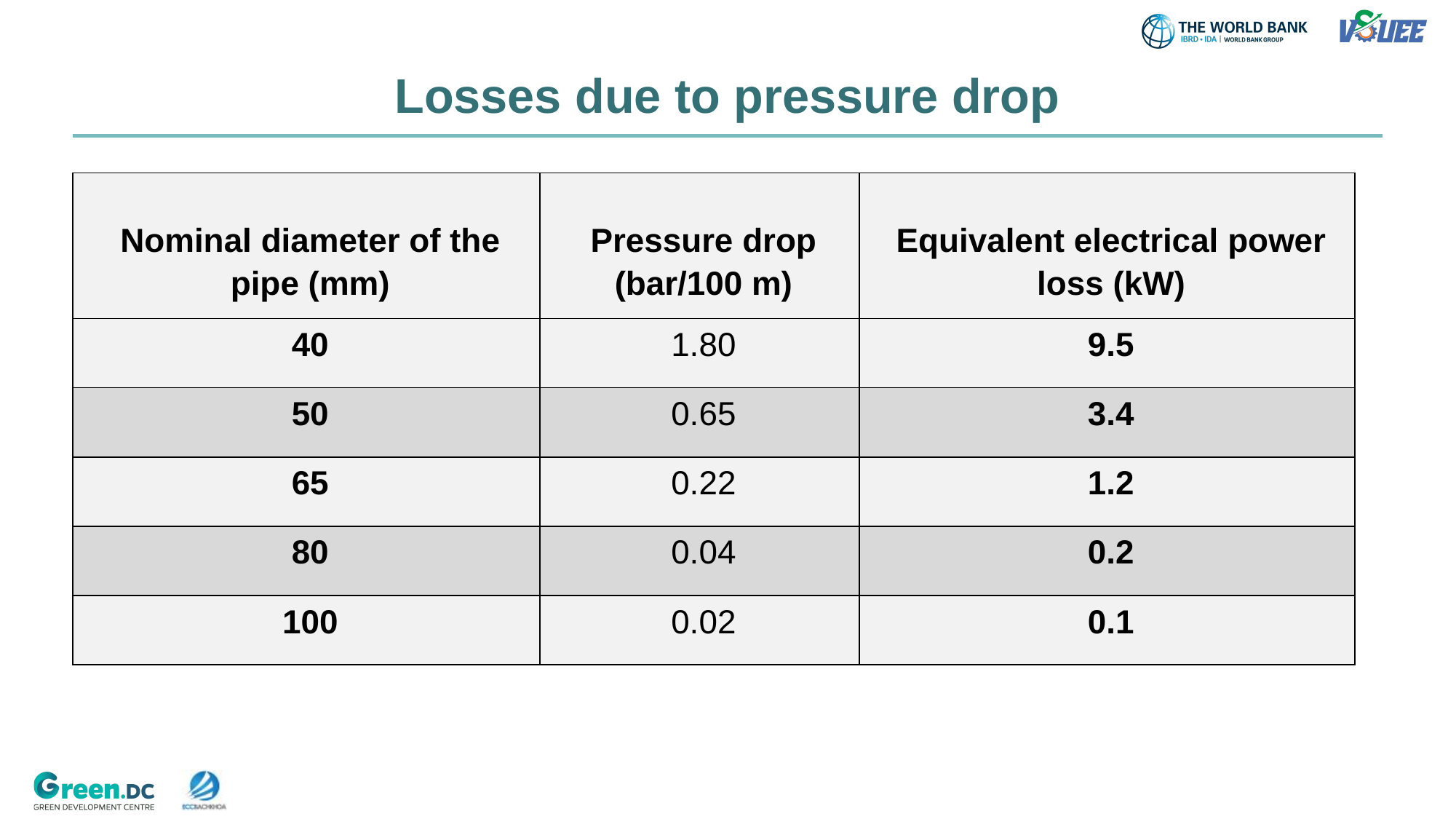

Losses due to pressure drop
| Nominal diameter of the pipe (mm) | Pressure drop (bar/100 m) | Equivalent electrical power loss (kW) |
| --- | --- | --- |
| 40 | 1.80 | 9.5 |
| 50 | 0.65 | 3.4 |
| 65 | 0.22 | 1.2 |
| 80 | 0.04 | 0.2 |
| 100 | 0.02 | 0.1 |